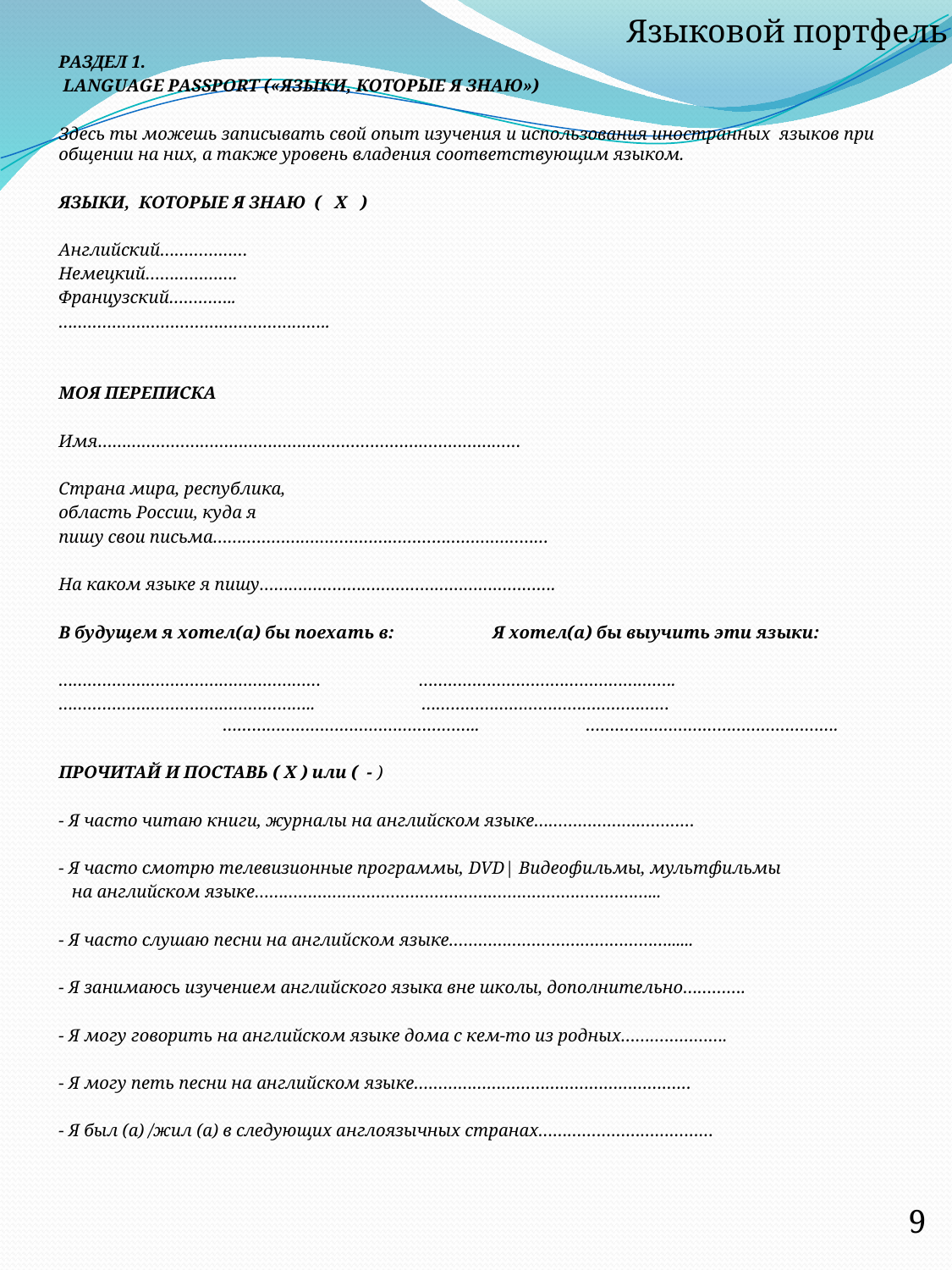

Языковой портфель
РАЗДЕЛ 1.
 LANGUAGE PASSPORT («ЯЗЫКИ, КОТОРЫЕ Я ЗНАЮ»)

Здесь ты можешь записывать свой опыт изучения и использования иностранных  языков при общении на них, а также уровень владения соответствующим языком.

ЯЗЫКИ,  КОТОРЫЕ Я ЗНАЮ  (   Х   )

Английский………………
Немецкий……………….
Французский…………..
………………………………………………..

МОЯ ПЕРЕПИСКА

Имя……………………………………………………………………………

Страна мира, республика,
область России, куда я
пишу свои письма……………………………………………………………

На каком языке я пишу…………………………………………………….

В будущем я хотел(а) бы поехать в:                      Я хотел(а) бы выучить эти языки:

………………………………………………                      ……………………………………………..
……………………………………………..                        ……………………………………………                                                                                       ……………………………………………..                        …………………………………………….

ПРОЧИТАЙ И ПОСТАВЬ ( Х ) или (  - )

- Я часто читаю книги, журналы на английском языке……………………………

- Я часто смотрю телевизионные программы, DVD| Видеофильмы, мультфильмы
   на английском языке………………………………………………………………………...

- Я часто слушаю песни на английском языке………………………………………......

- Я занимаюсь изучением английского языка вне школы, дополнительно………….

- Я могу говорить на английском языке дома с кем-то из родных………………….

- Я могу петь песни на английском языке…………………………………………………

- Я был (а) /жил (а) в следующих англоязычных странах………………………………

9